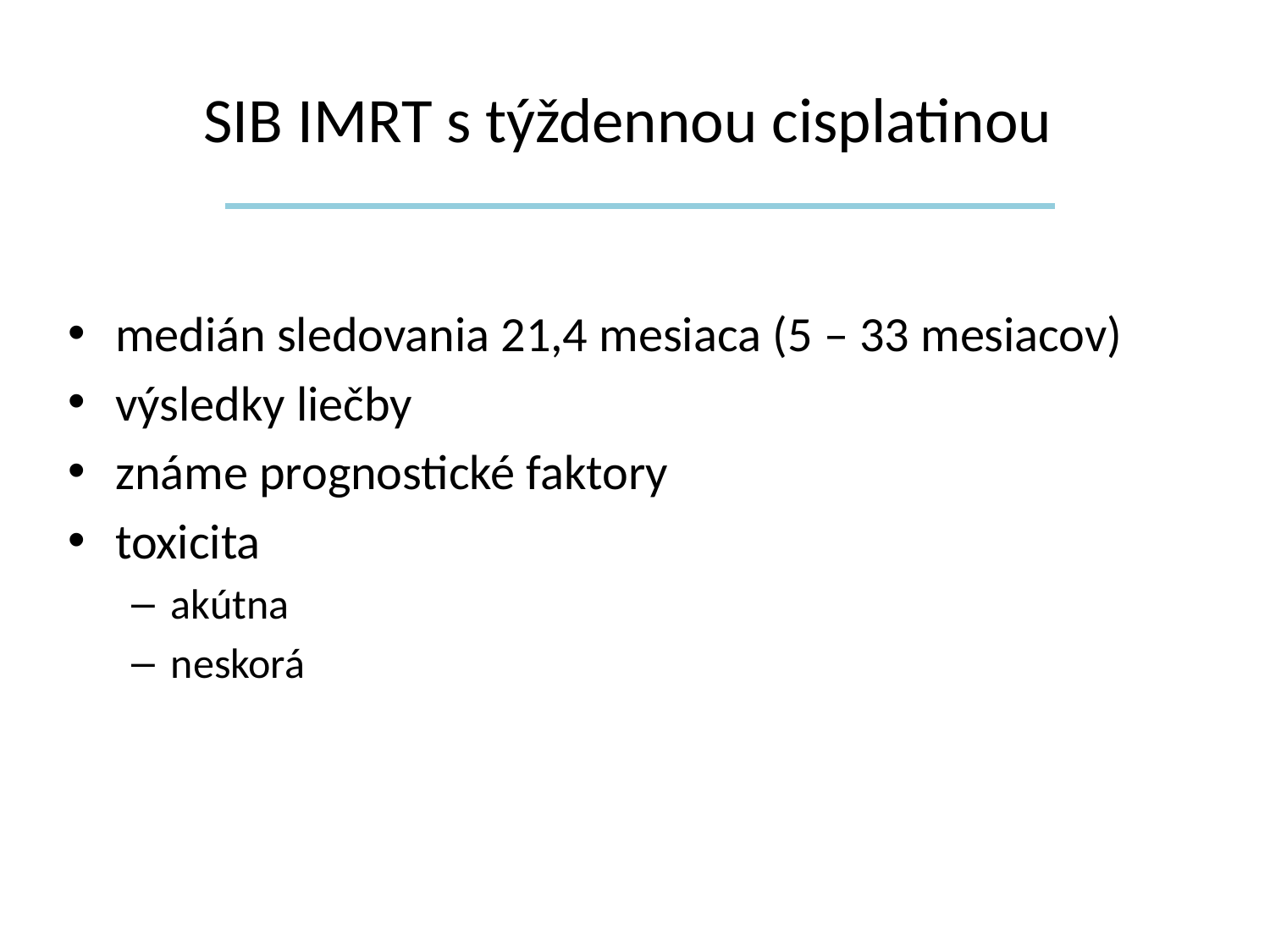

# SIB IMRT s týždennou cisplatinou
medián sledovania 21,4 mesiaca (5 – 33 mesiacov)
výsledky liečby
známe prognostické faktory
toxicita
akútna
neskorá